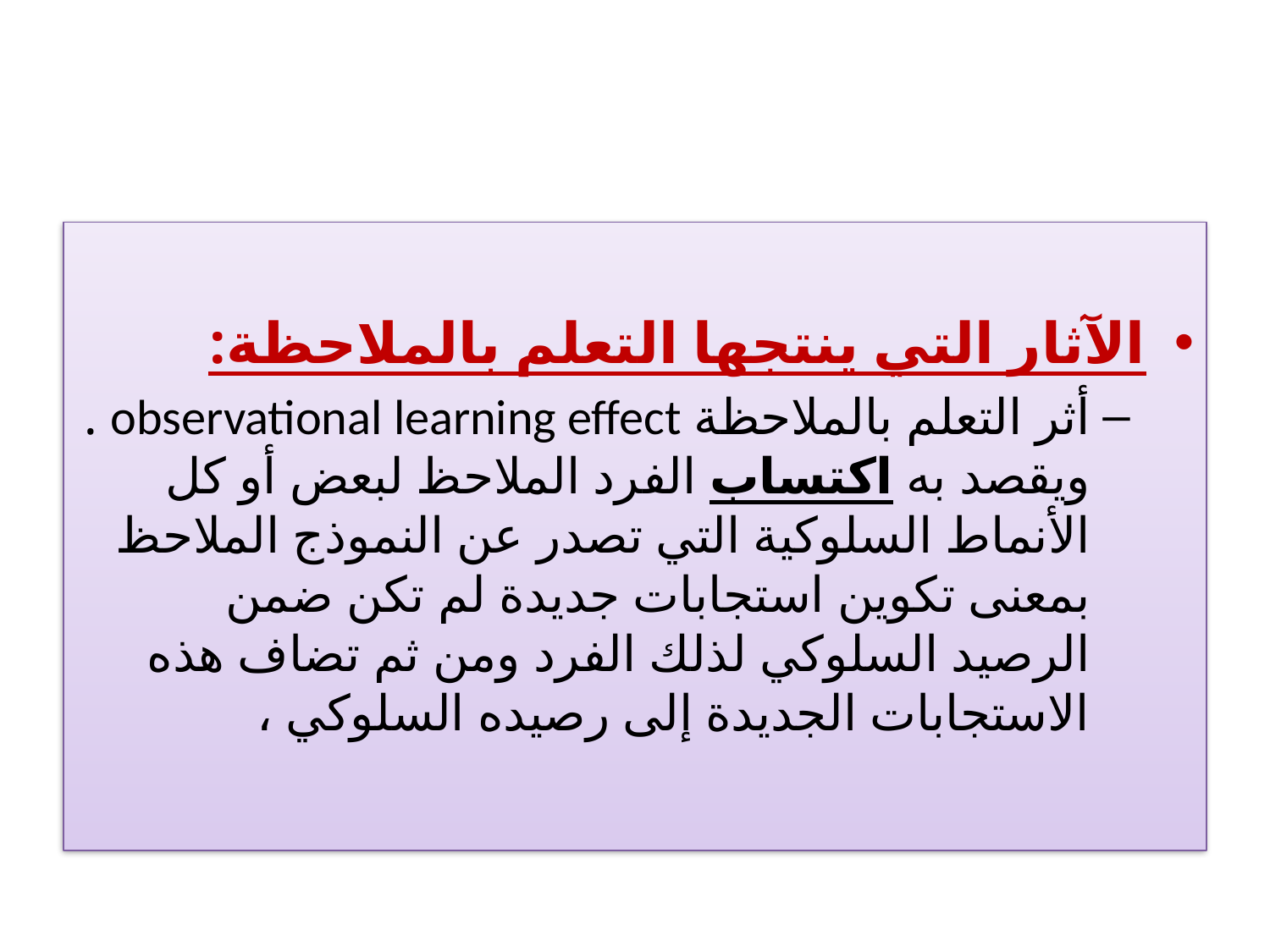

الآثار التي ينتجها التعلم بالملاحظة:
أثر التعلم بالملاحظة observational learning effect . ويقصد به اكتساب الفرد الملاحظ لبعض أو كل الأنماط السلوكية التي تصدر عن النموذج الملاحظ بمعنى تكوين استجابات جديدة لم تكن ضمن الرصيد السلوكي لذلك الفرد ومن ثم تضاف هذه الاستجابات الجديدة إلى رصيده السلوكي ،